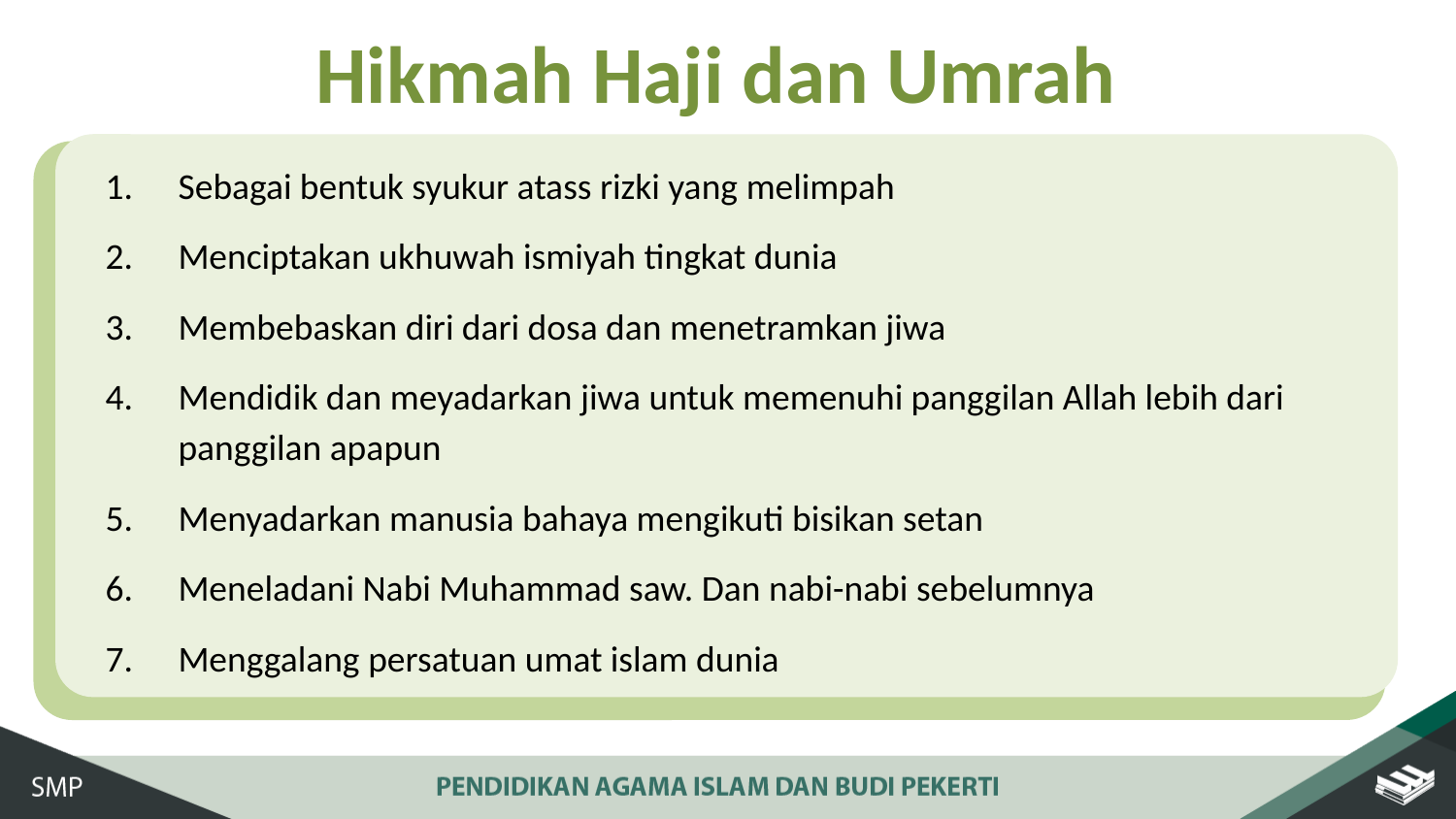

Hikmah Haji dan Umrah

Sebagai bentuk syukur atass rizki yang melimpah
Menciptakan ukhuwah ismiyah tingkat dunia
Membebaskan diri dari dosa dan menetramkan jiwa
Mendidik dan meyadarkan jiwa untuk memenuhi panggilan Allah lebih dari panggilan apapun
Menyadarkan manusia bahaya mengikuti bisikan setan
Meneladani Nabi Muhammad saw. Dan nabi-nabi sebelumnya
Menggalang persatuan umat islam dunia